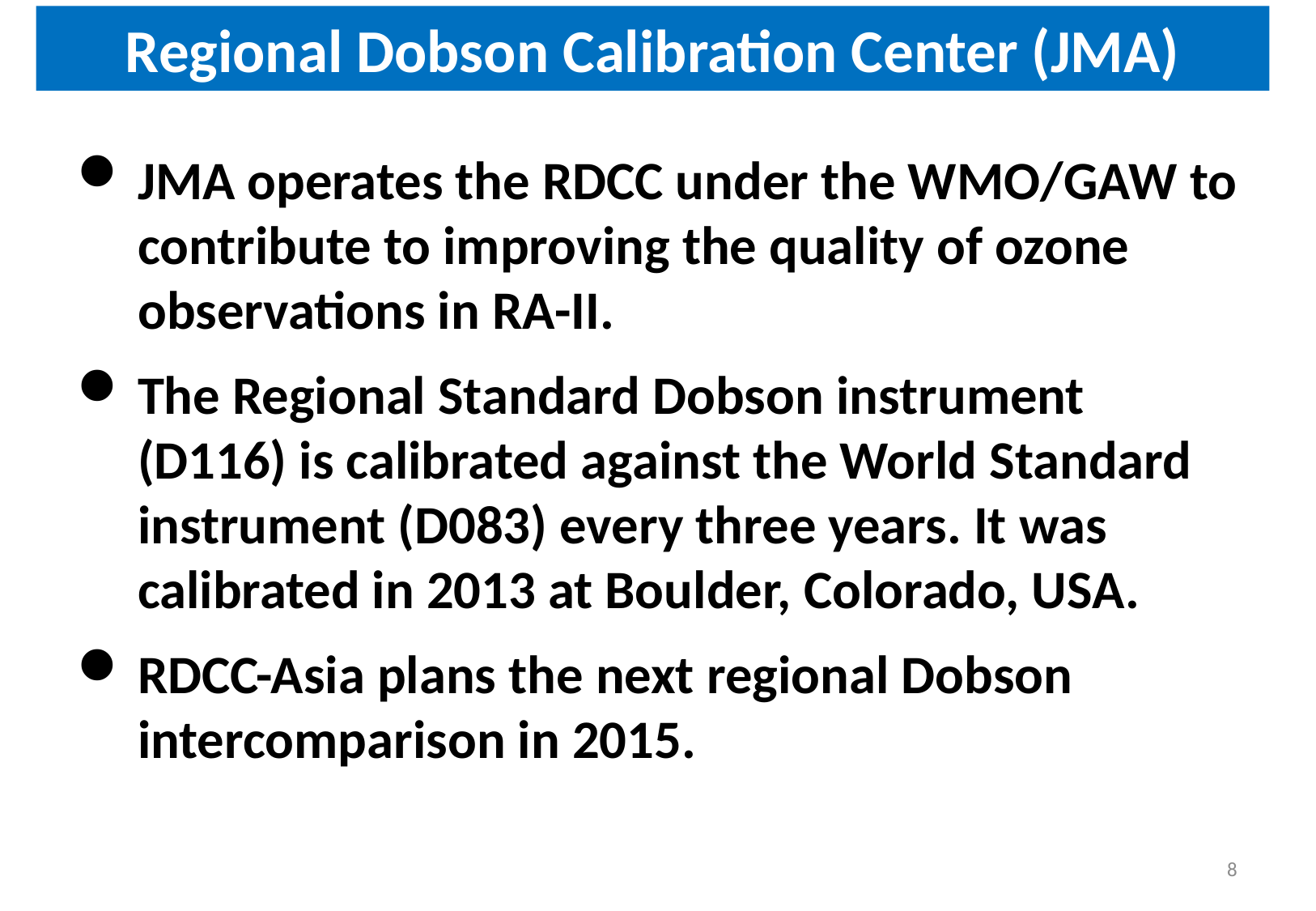

Regional Dobson Calibration Center (JMA)
JMA operates the RDCC under the WMO/GAW to contribute to improving the quality of ozone observations in RA-II.
The Regional Standard Dobson instrument (D116) is calibrated against the World Standard instrument (D083) every three years. It was calibrated in 2013 at Boulder, Colorado, USA.
RDCC-Asia plans the next regional Dobson intercomparison in 2015.
8